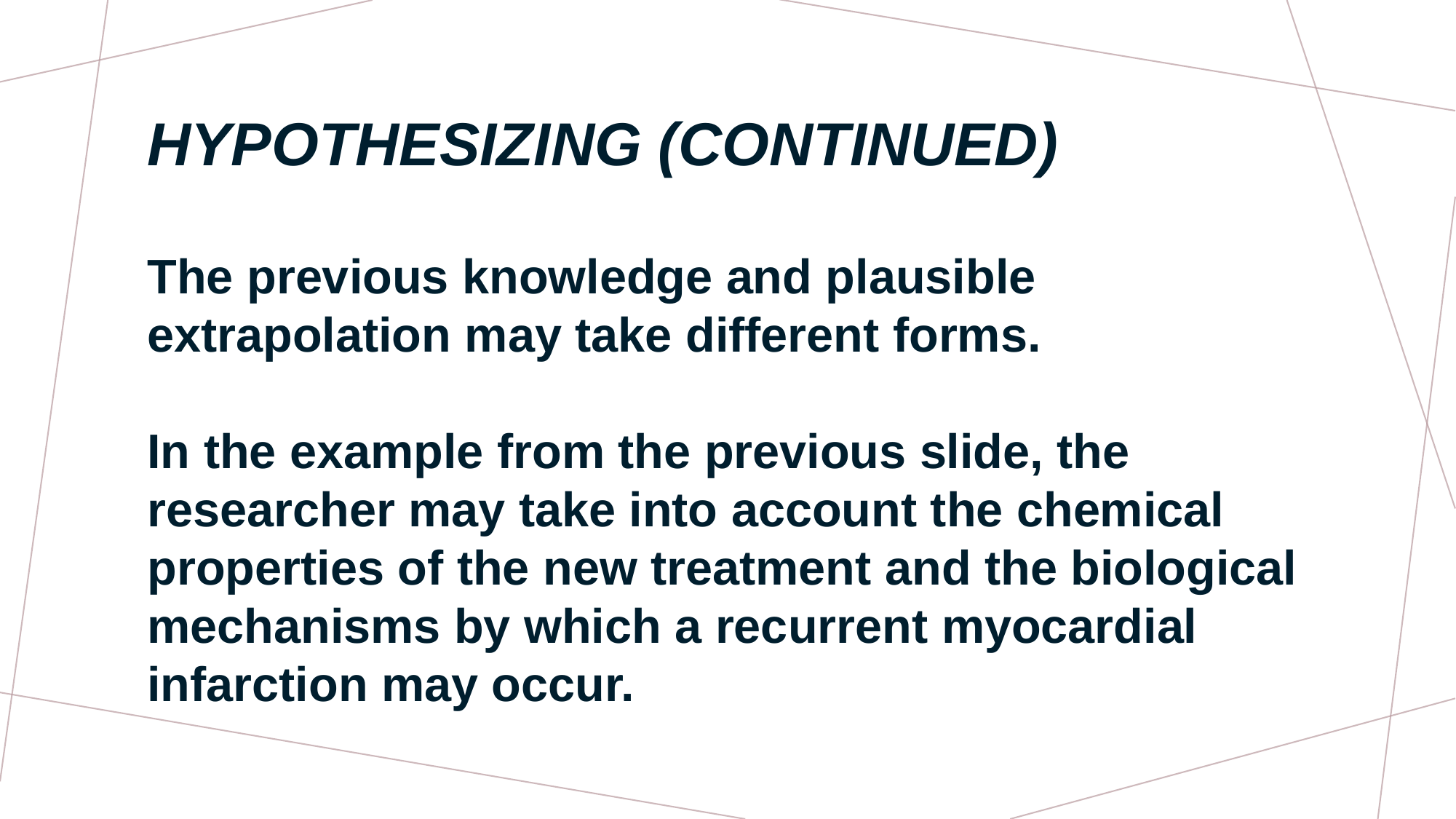

# HYPOTHESIZING (CONTINUED)
The previous knowledge and plausible extrapolation may take different forms.

In the example from the previous slide, the researcher may take into account the chemical properties of the new treatment and the biological mechanisms by which a recurrent myocardial infarction may occur.